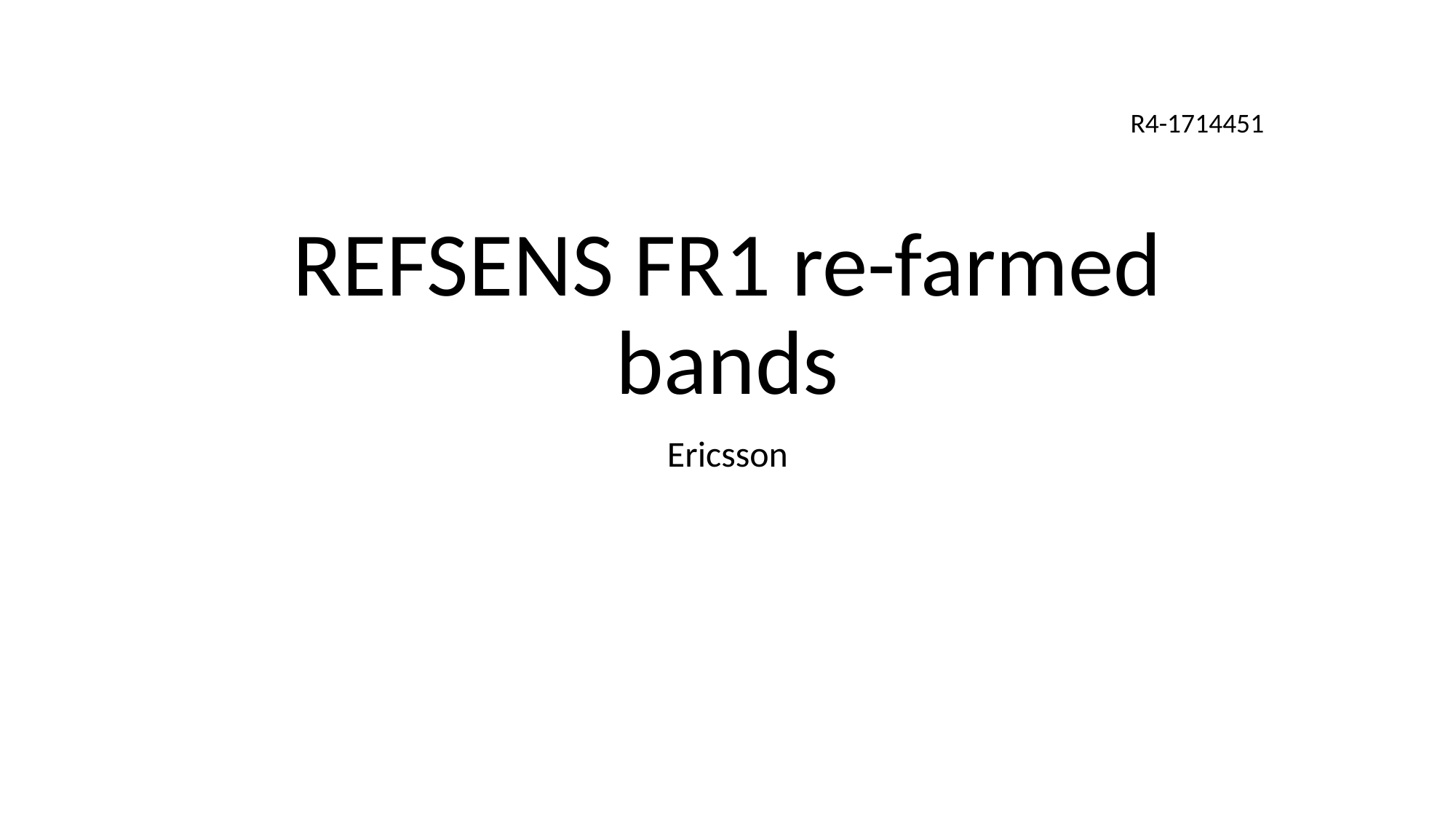

R4-1714451
# REFSENS FR1 re-farmed bands
Ericsson